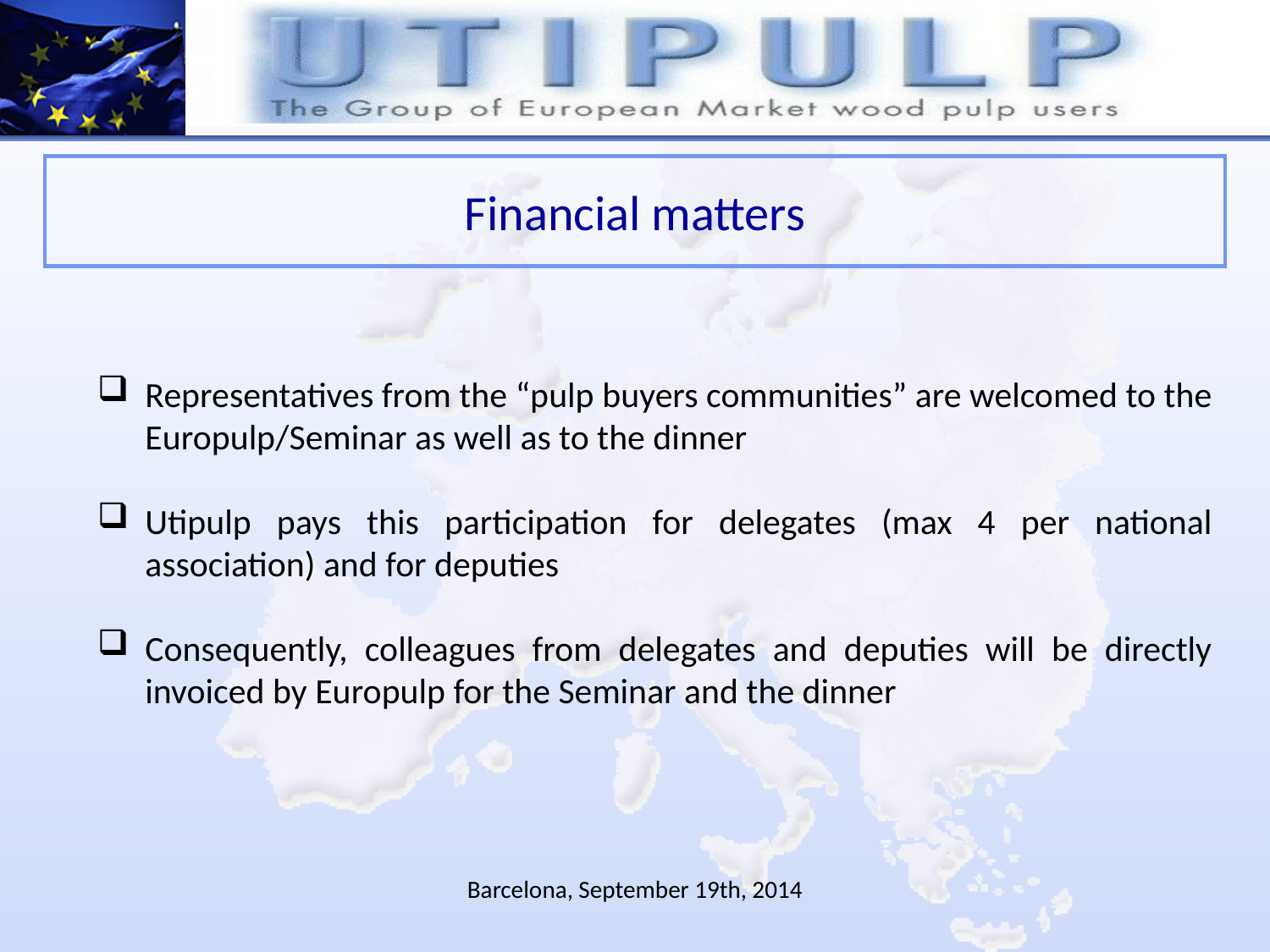

# Financial matters
Representatives from the “pulp buyers communities” are welcomed to the Europulp/Seminar as well as to the dinner

Utipulp pays this participation for delegates (max 4 per national association) and for deputies

Consequently, colleagues from delegates and deputies will be directly invoiced by Europulp for the Seminar and the dinner

Barcelona, September 19th, 2014